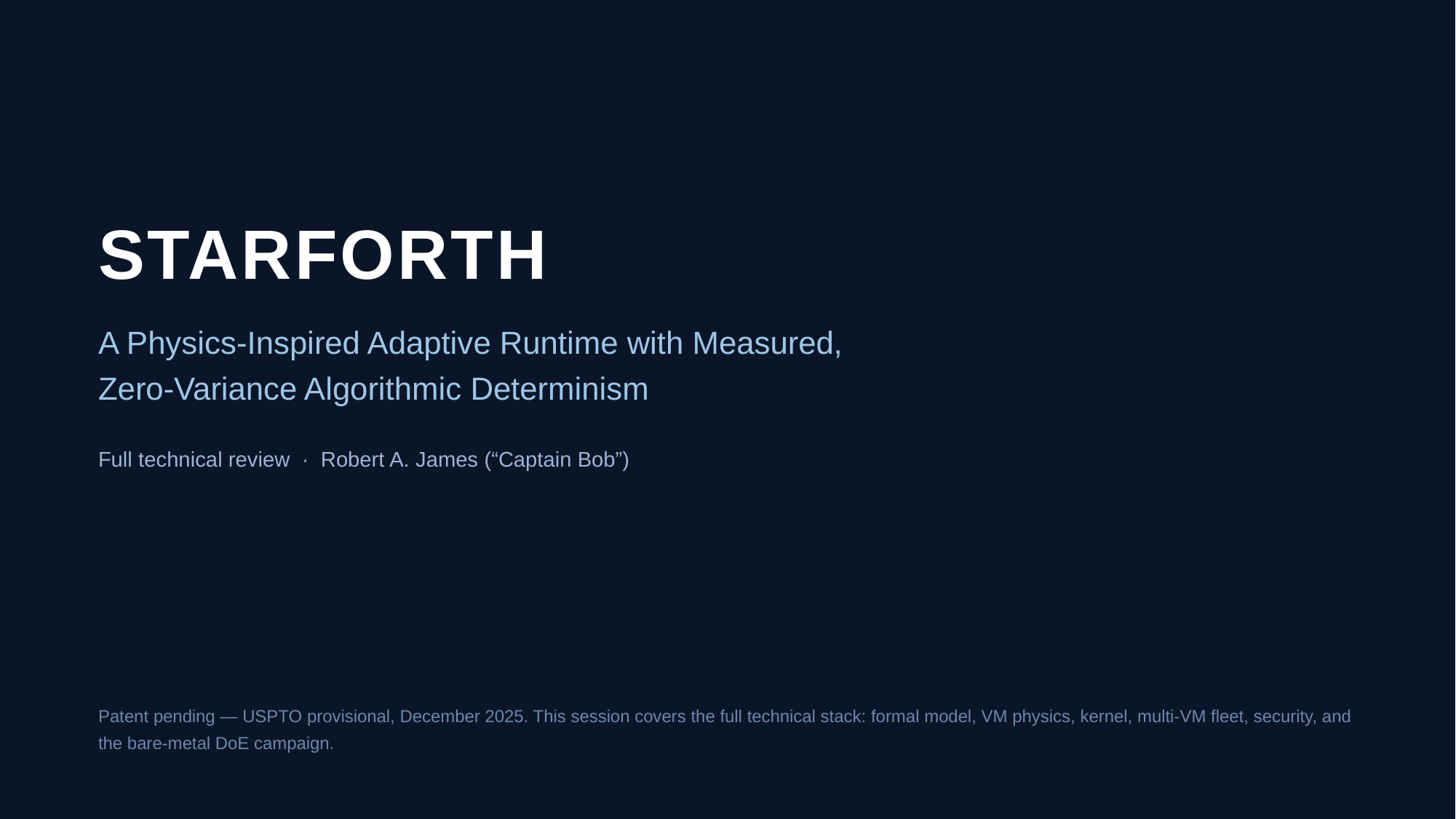

STARFORTH
A Physics-Inspired Adaptive Runtime with Measured,
Zero-Variance Algorithmic Determinism
Full technical review  ·  Robert A. James (“Captain Bob”)
Patent pending — USPTO provisional, December 2025. This session covers the full technical stack: formal model, VM physics, kernel, multi-VM fleet, security, and the bare-metal DoE campaign.